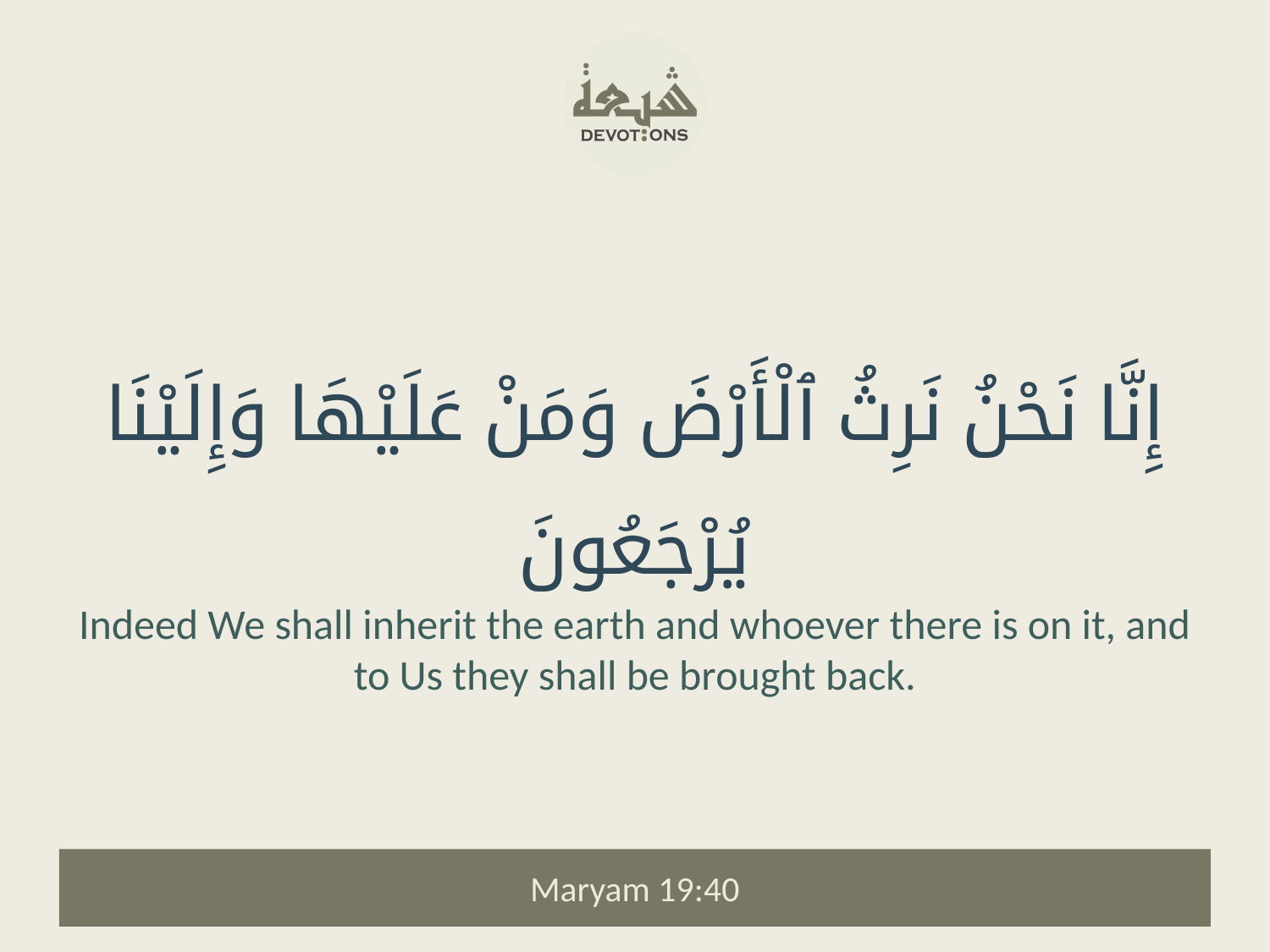

إِنَّا نَحْنُ نَرِثُ ٱلْأَرْضَ وَمَنْ عَلَيْهَا وَإِلَيْنَا يُرْجَعُونَ
Indeed We shall inherit the earth and whoever there is on it, and to Us they shall be brought back.
Maryam 19:40